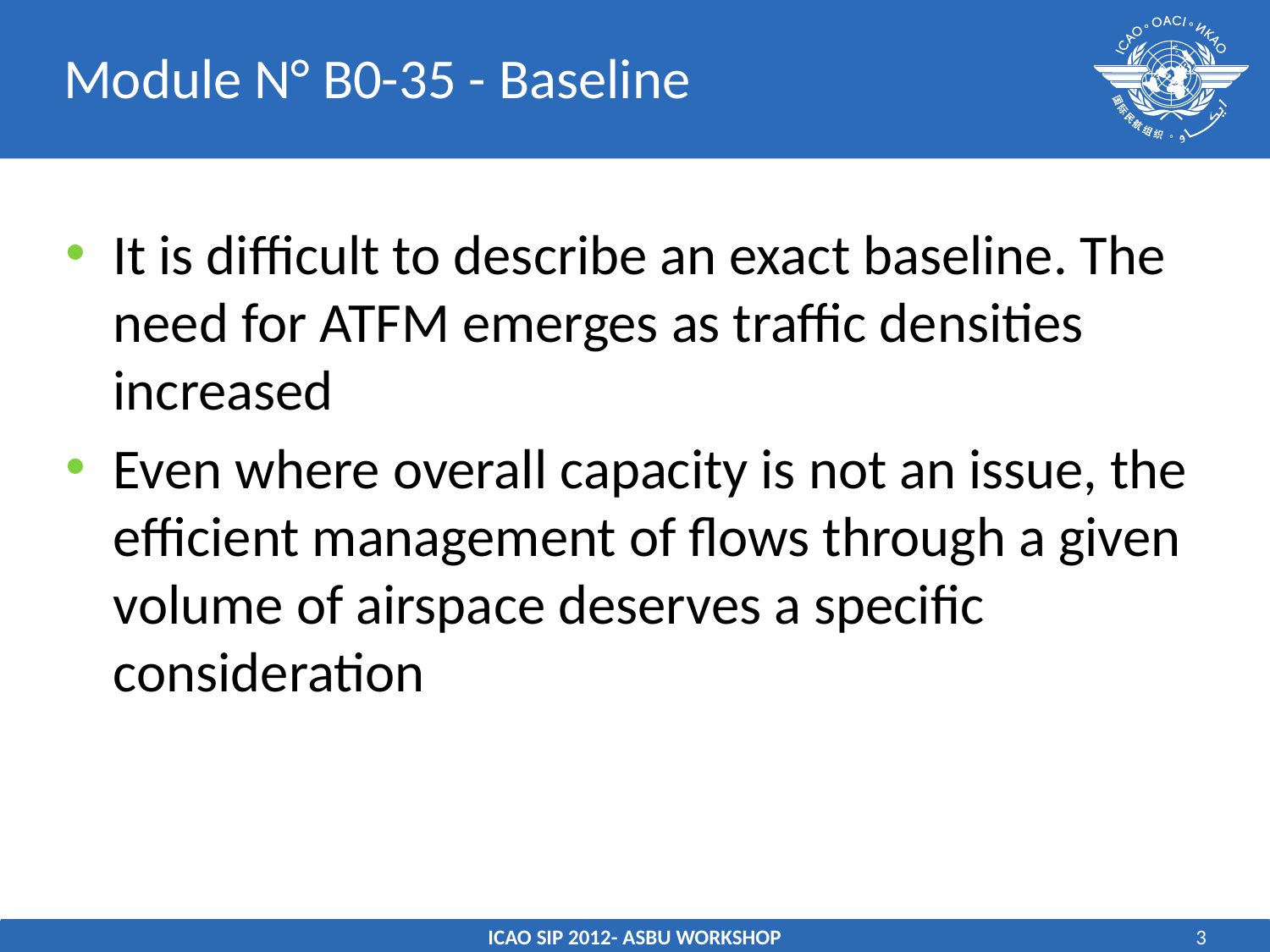

# Module N° B0-35 - Baseline
It is difficult to describe an exact baseline. The need for ATFM emerges as traffic densities increased
Even where overall capacity is not an issue, the efficient management of flows through a given volume of airspace deserves a specific consideration
ICAO SIP 2012- ASBU WORKSHOP
3